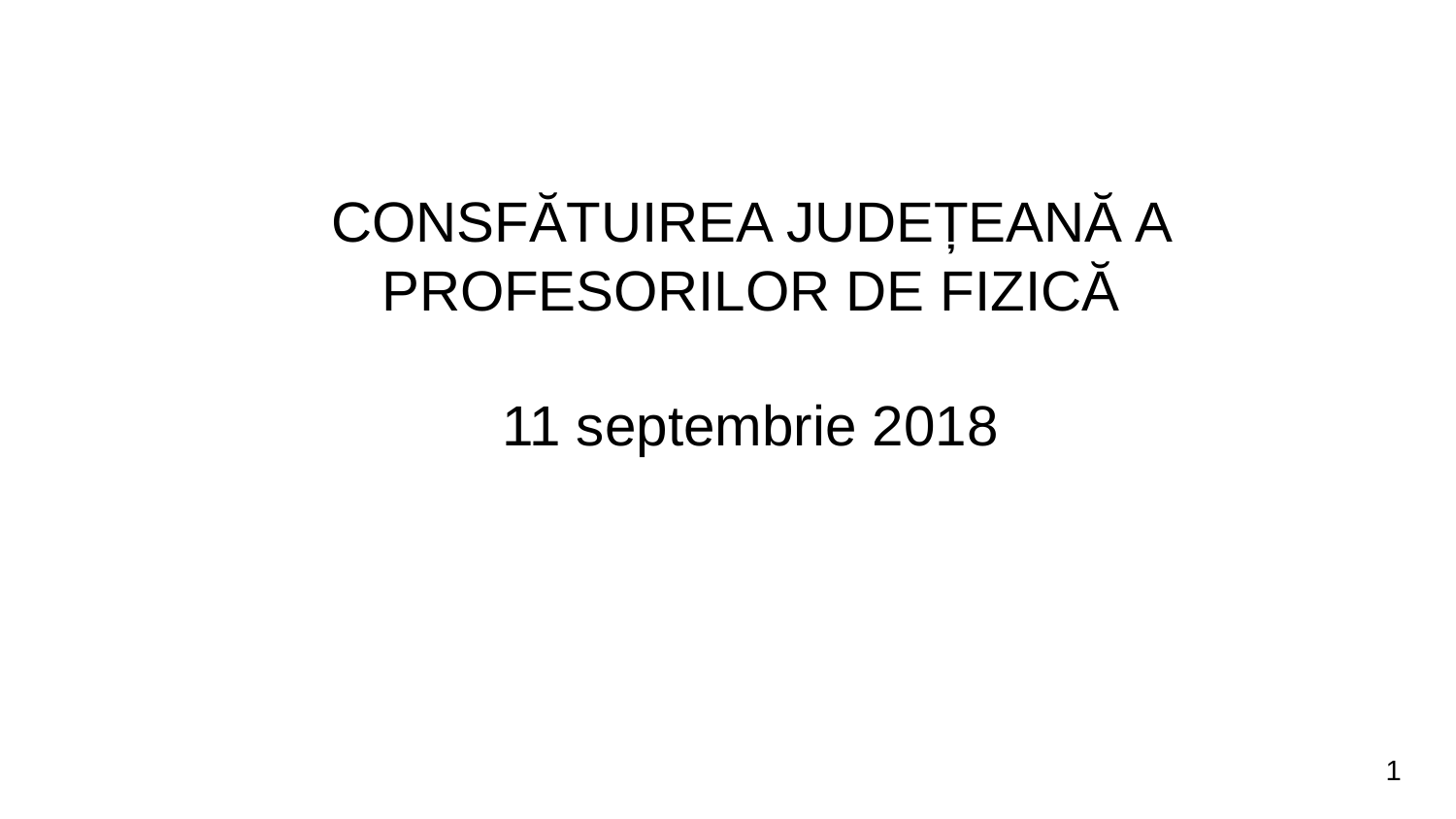

CONSFĂTUIREA JUDEȚEANĂ A PROFESORILOR DE FIZICĂ

11 septembrie 2018
1